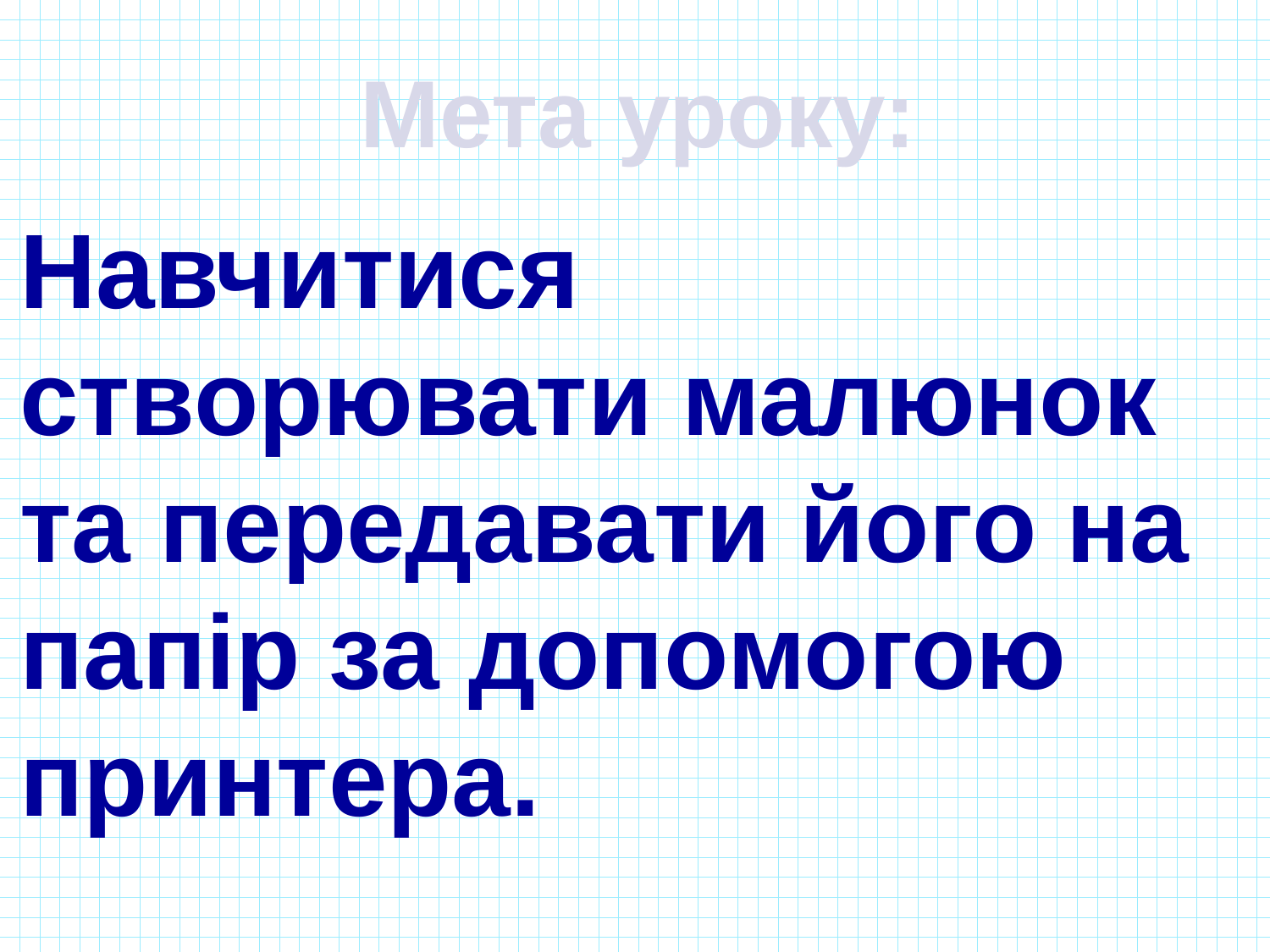

Мета уроку:
Навчитися створювати малюнок та передавати його на папір за допомогою принтера.